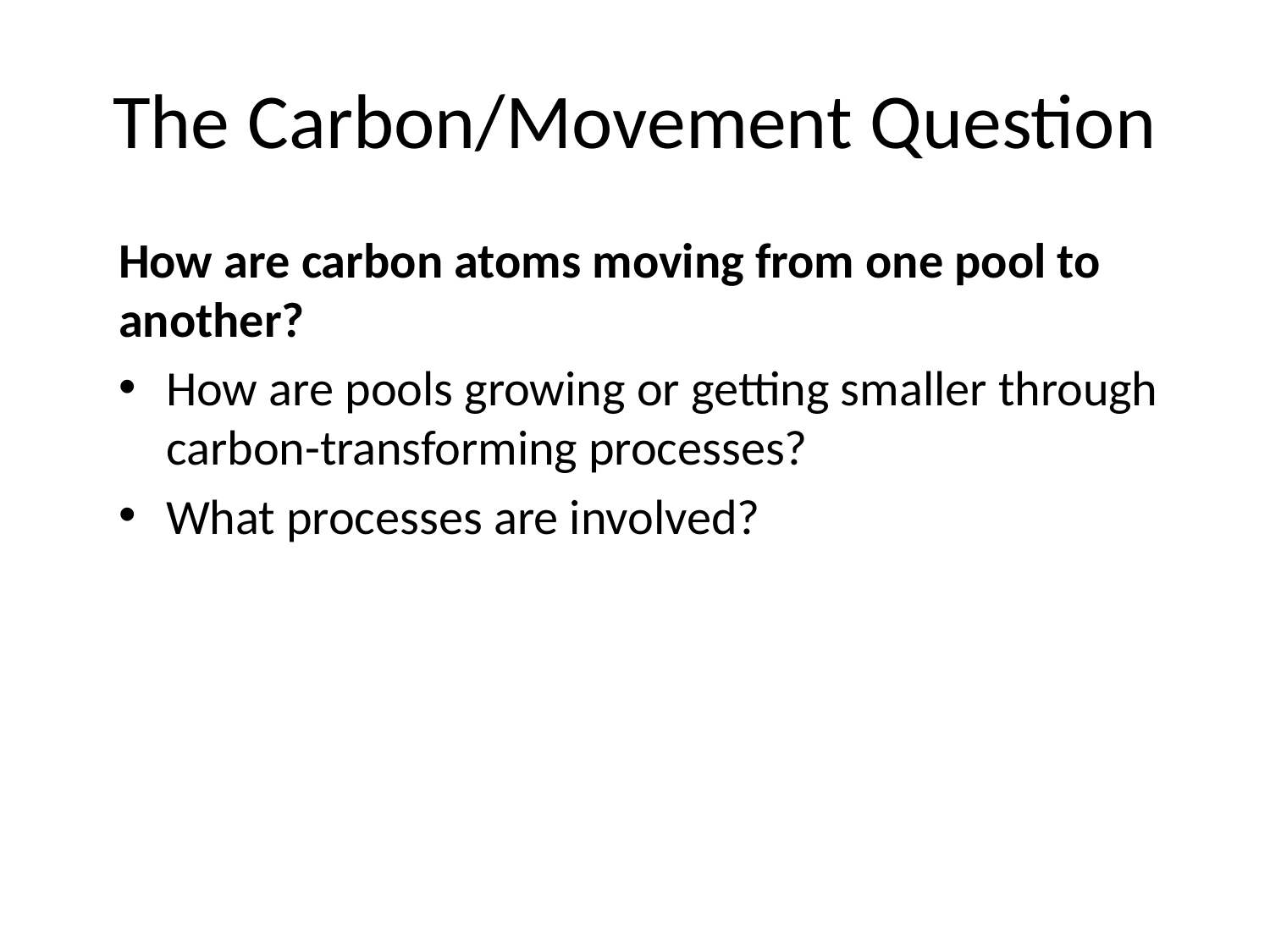

# The Carbon/Movement Question
How are carbon atoms moving from one pool to another?
How are pools growing or getting smaller through carbon-transforming processes?
What processes are involved?